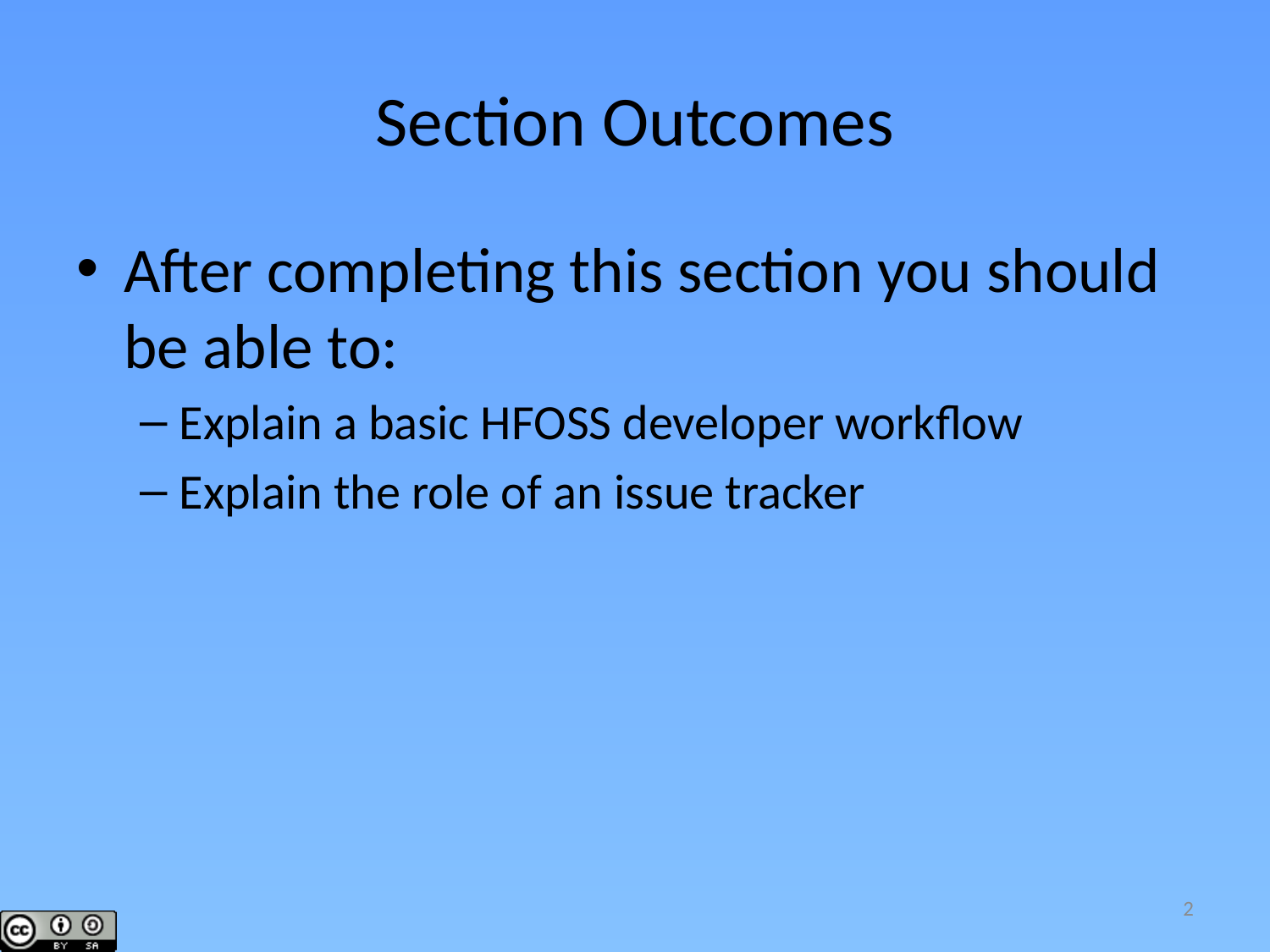

# Section Outcomes
After completing this section you should be able to:
Explain a basic HFOSS developer workflow
Explain the role of an issue tracker
2